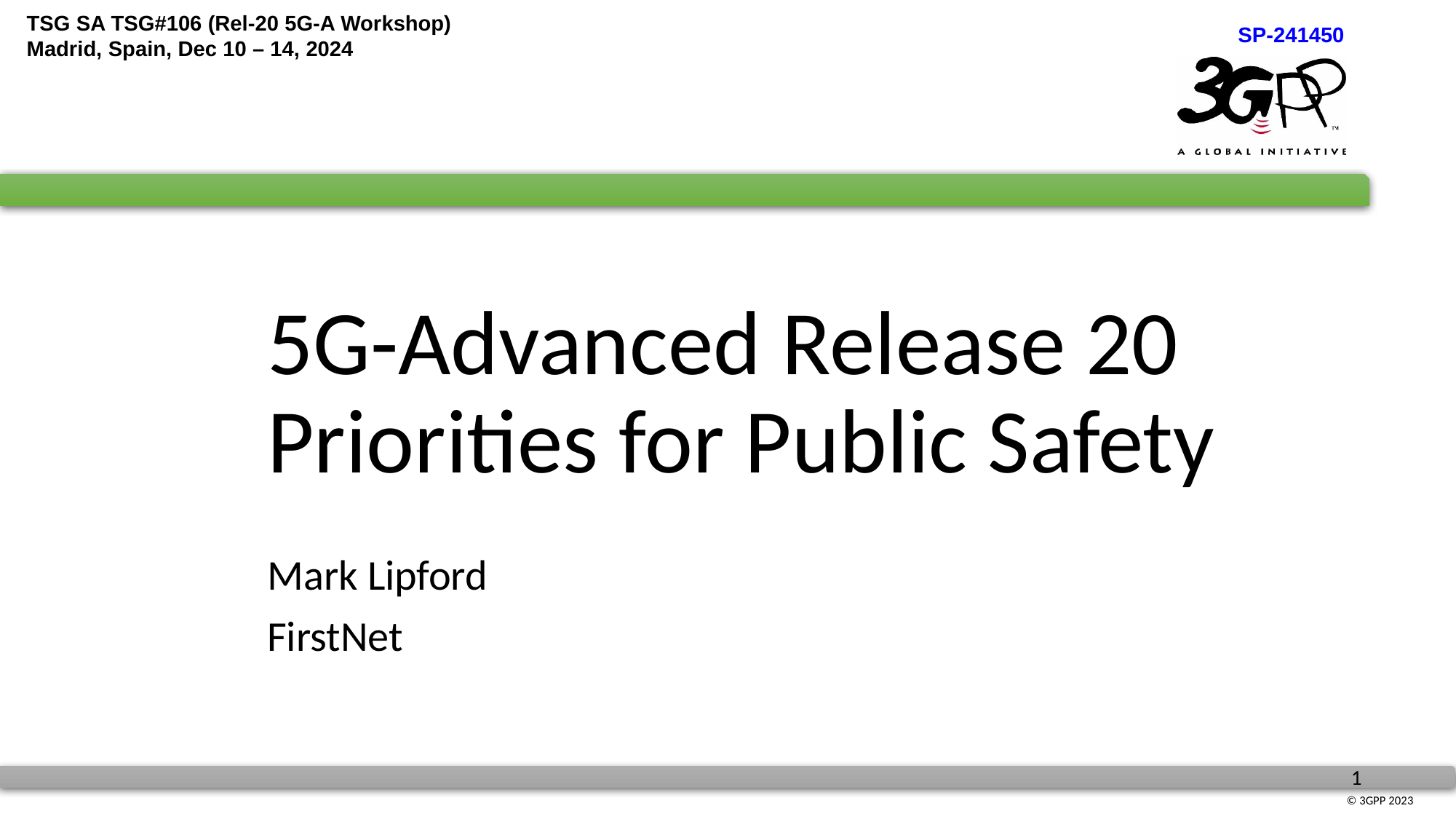

# 5G-Advanced Release 20 Priorities for Public Safety
Mark Lipford
FirstNet